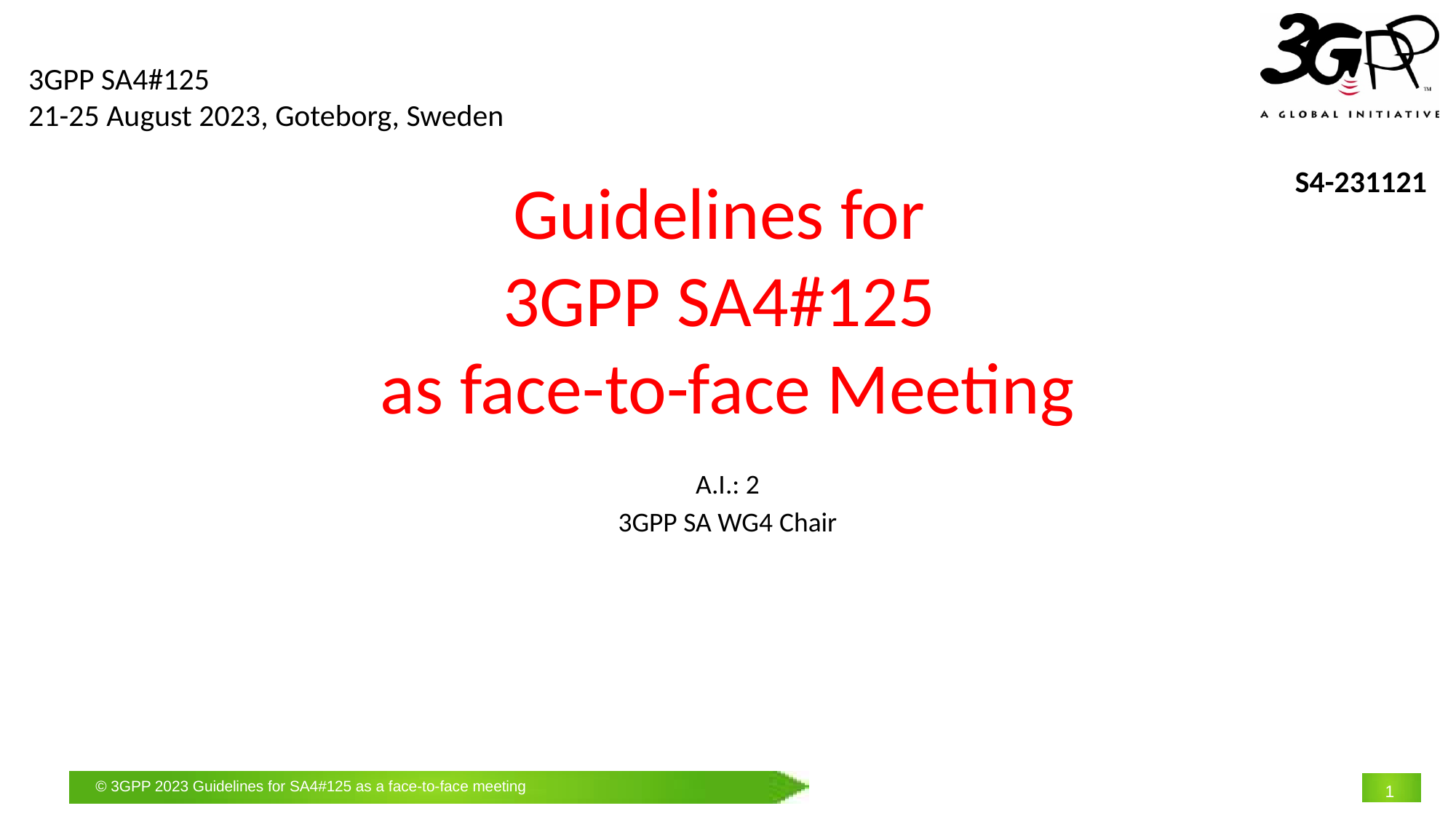

3GPP SA4#125
21-25 August 2023, Goteborg, Sweden
S4-231121
# Guidelines for 3GPP SA4#125 as face-to-face Meeting
A.I.: 2
3GPP SA WG4 Chair
1